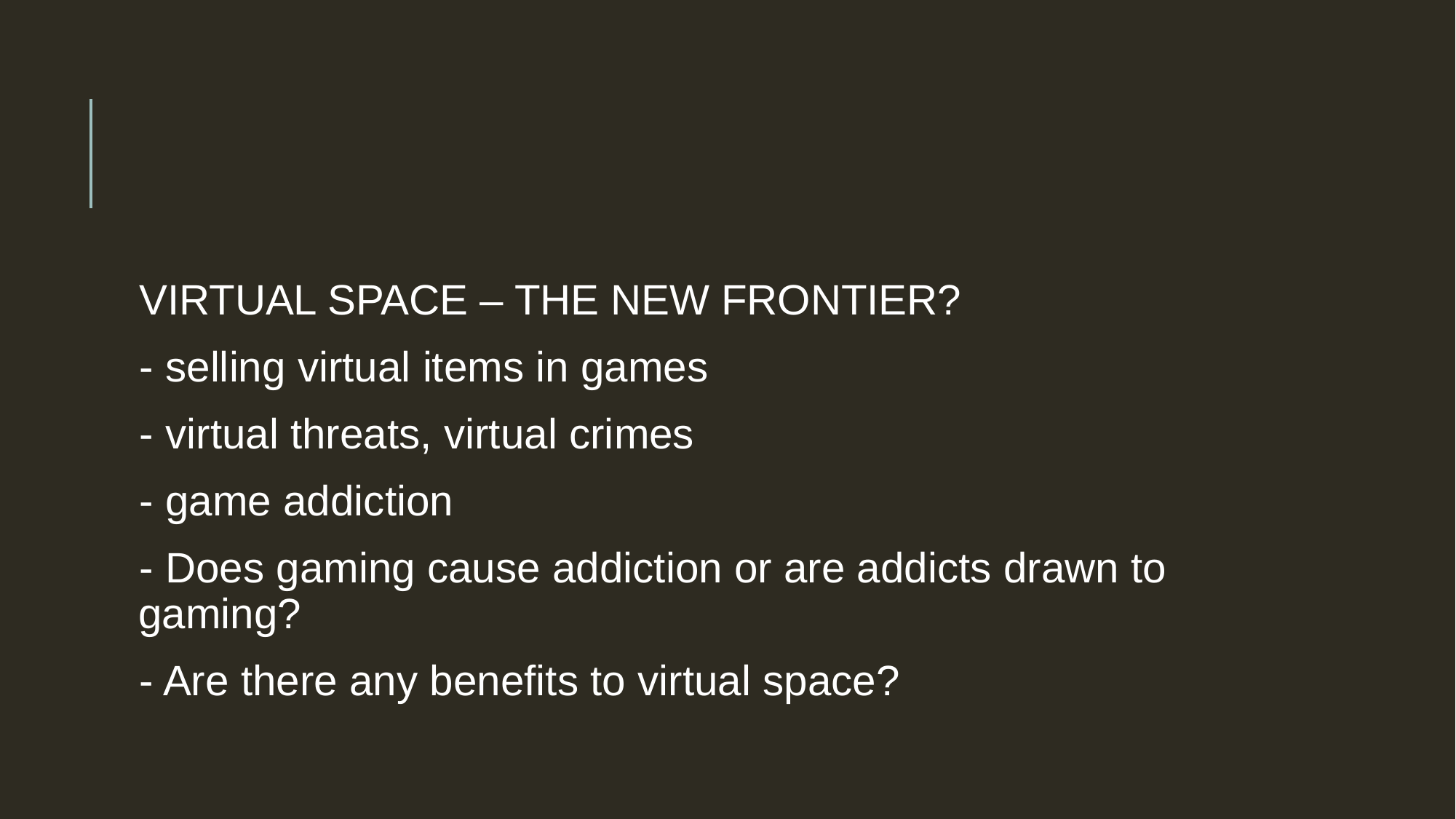

#
VIRTUAL SPACE – THE NEW FRONTIER?
- selling virtual items in games
- virtual threats, virtual crimes
- game addiction
- Does gaming cause addiction or are addicts drawn to gaming?
- Are there any benefits to virtual space?